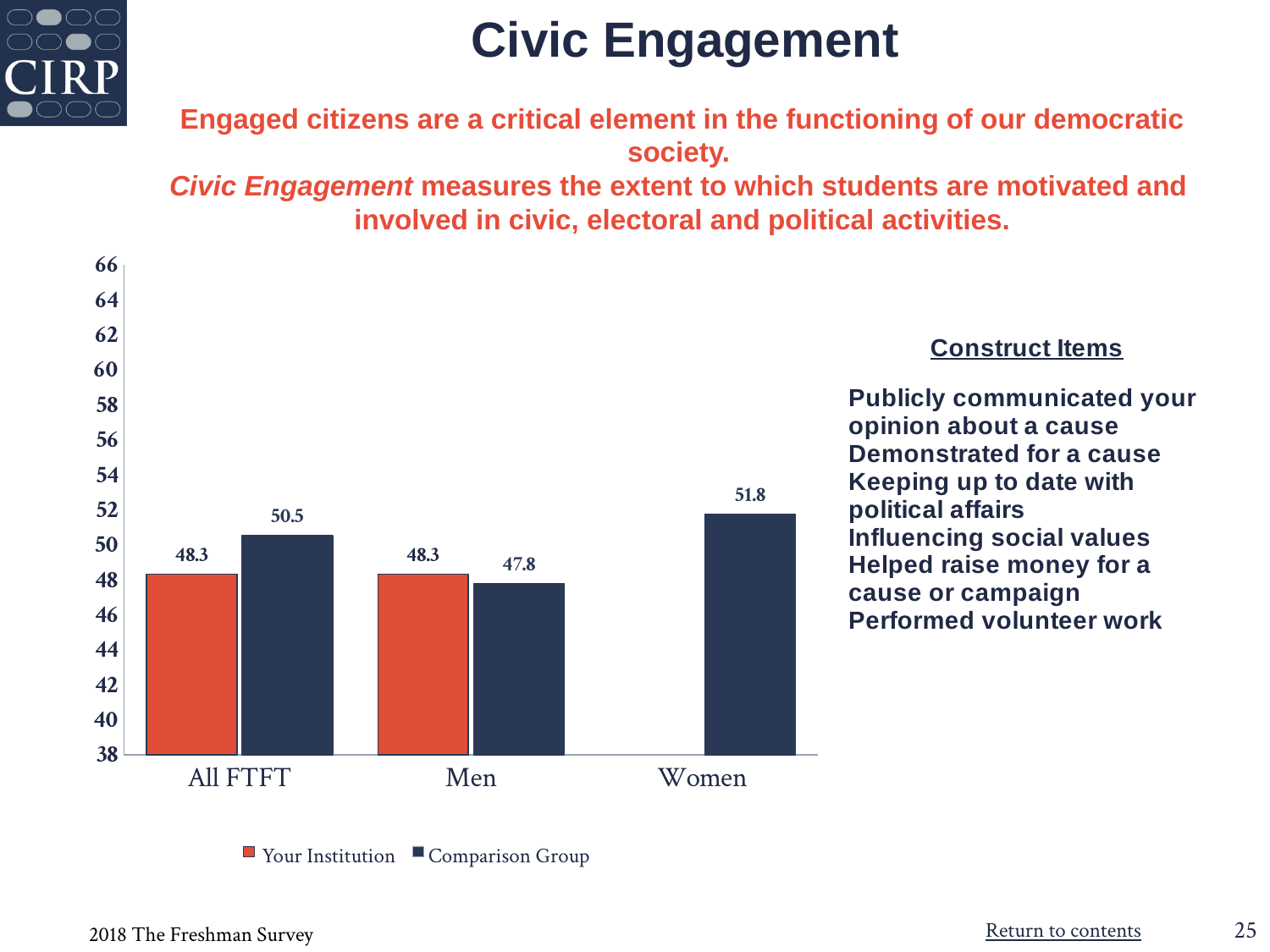

Civic Engagement
Engaged citizens are a critical element in the functioning of our democratic society.
Civic Engagement measures the extent to which students are motivated and
involved in civic, electoral and political activities.

### Chart

| Category |  |  |
|---|---|---|
| All FTFT | 48.34 | 50.54 |
| Men | 48.34 | 47.8 |
| Women | 0.0 | 51.78 |
  Your Institution       Comparison Group

2018 The Freshman Survey
25